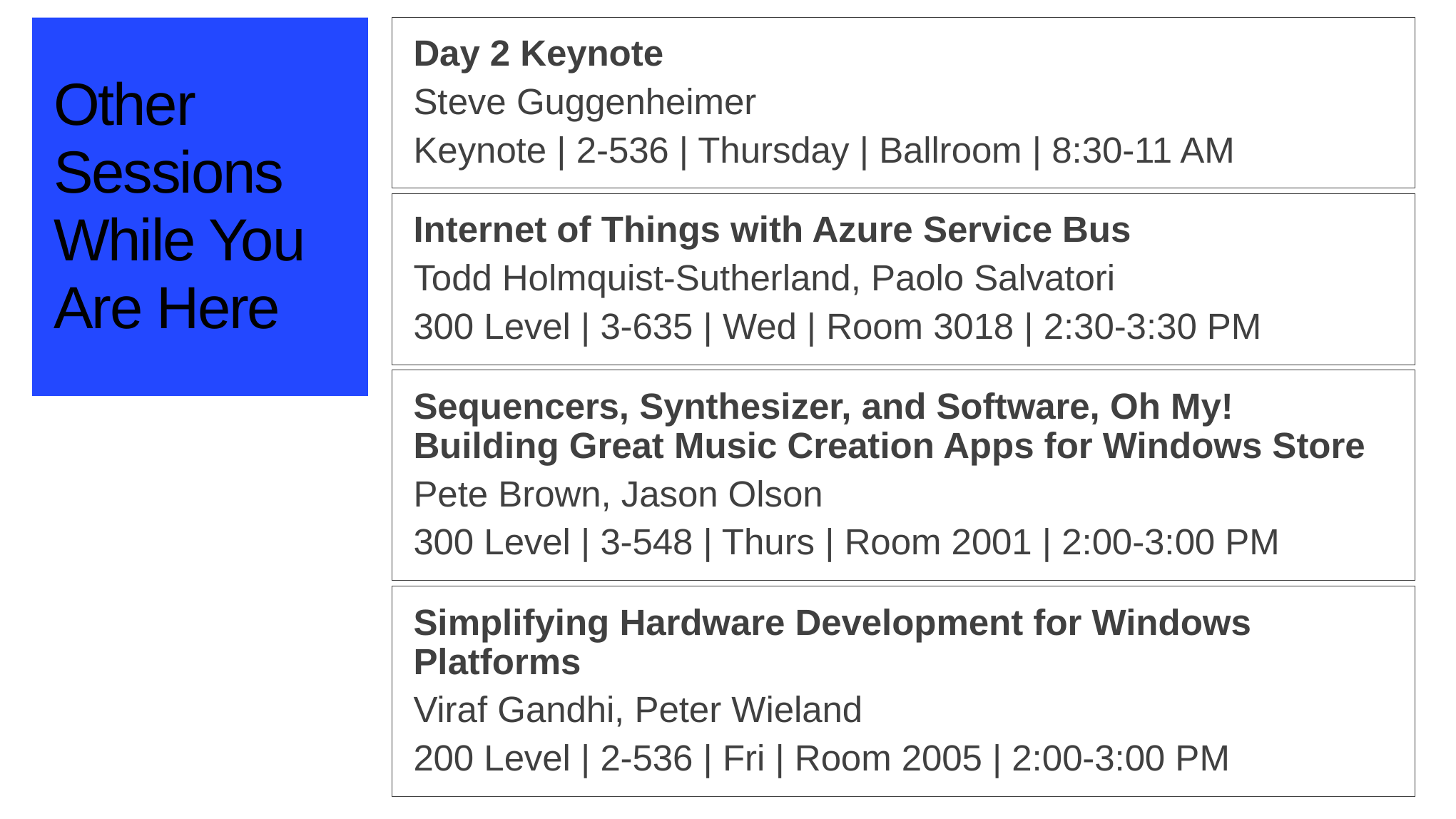

# Other Sessions While You Are Here
Day 2 Keynote
Steve Guggenheimer
Keynote | 2-536 | Thursday | Ballroom | 8:30-11 AM
Internet of Things with Azure Service Bus
Todd Holmquist-Sutherland, Paolo Salvatori
300 Level | 3-635 | Wed | Room 3018 | 2:30-3:30 PM
Sequencers, Synthesizer, and Software, Oh My!
Building Great Music Creation Apps for Windows Store
Pete Brown, Jason Olson
300 Level | 3-548 | Thurs | Room 2001 | 2:00-3:00 PM
Simplifying Hardware Development for Windows Platforms
Viraf Gandhi, Peter Wieland
200 Level | 2-536 | Fri | Room 2005 | 2:00-3:00 PM